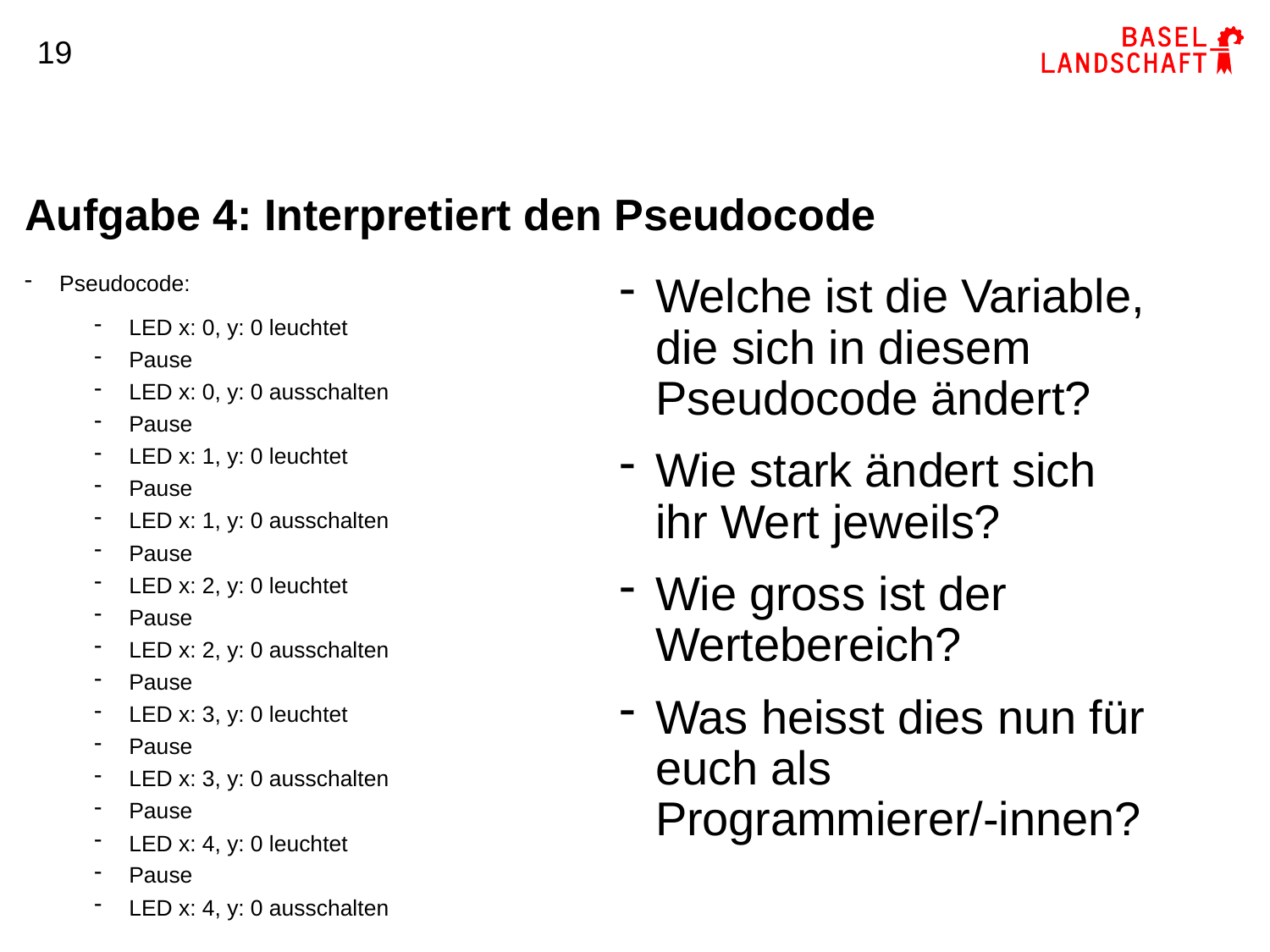

19
# Aufgabe 4: Interpretiert den Pseudocode
Pseudocode:
LED x: 0, y: 0 leuchtet
Pause
LED x: 0, y: 0 ausschalten
Pause
LED x: 1, y: 0 leuchtet
Pause
LED x: 1, y: 0 ausschalten
Pause
LED x: 2, y: 0 leuchtet
Pause
LED x: 2, y: 0 ausschalten
Pause
LED x: 3, y: 0 leuchtet
Pause
LED x: 3, y: 0 ausschalten
Pause
LED x: 4, y: 0 leuchtet
Pause
LED x: 4, y: 0 ausschalten

Welche ist die Variable, die sich in diesem Pseudocode ändert?
Wie stark ändert sich ihr Wert jeweils?
Wie gross ist der Wertebereich?
Was heisst dies nun für euch als Programmierer/-innen?